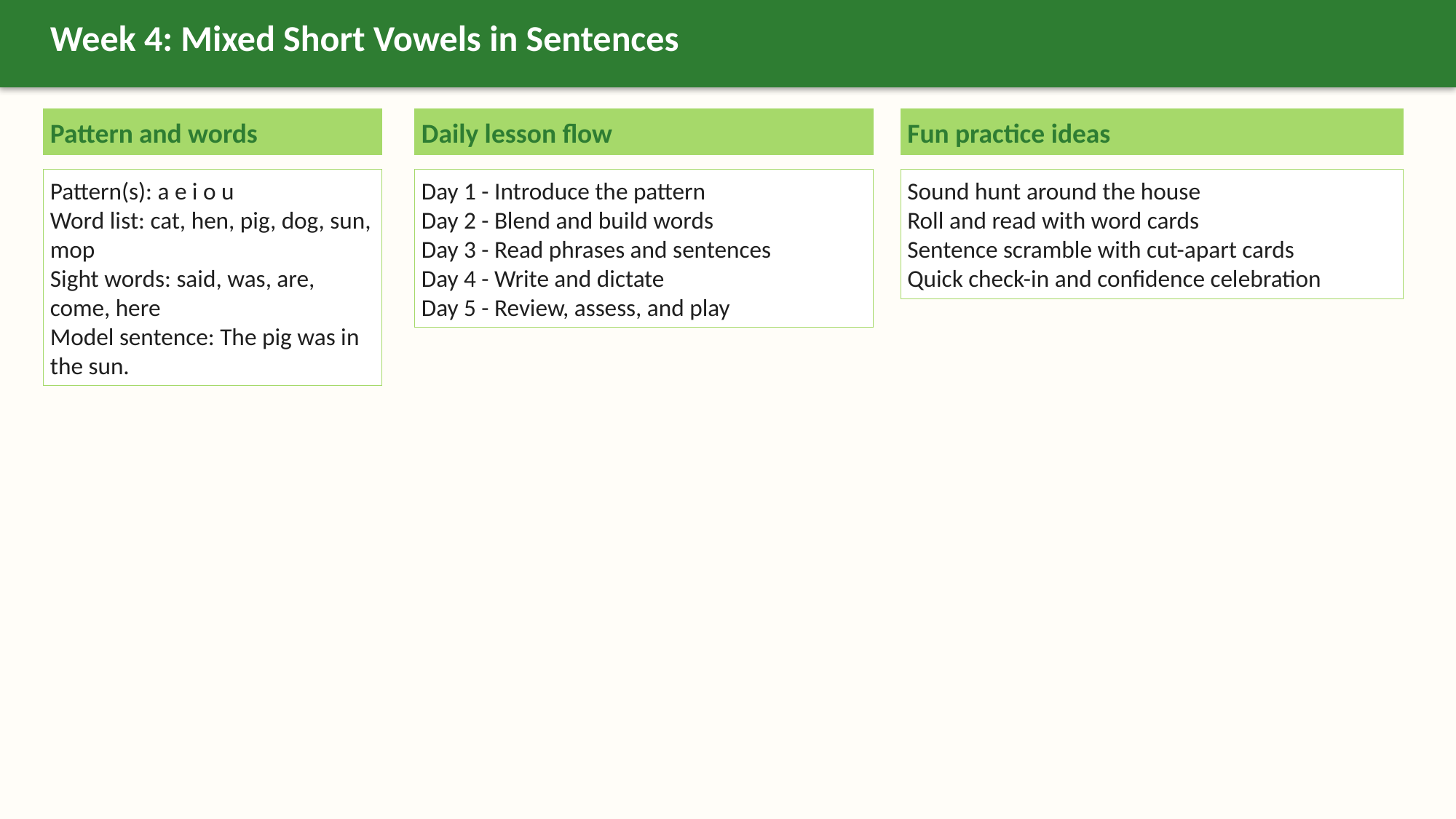

Week 4: Mixed Short Vowels in Sentences
Pattern and words
Daily lesson flow
Fun practice ideas
Pattern(s): a e i o u
Word list: cat, hen, pig, dog, sun, mop
Sight words: said, was, are, come, here
Model sentence: The pig was in the sun.
Day 1 - Introduce the pattern
Day 2 - Blend and build words
Day 3 - Read phrases and sentences
Day 4 - Write and dictate
Day 5 - Review, assess, and play
Sound hunt around the house
Roll and read with word cards
Sentence scramble with cut-apart cards
Quick check-in and confidence celebration